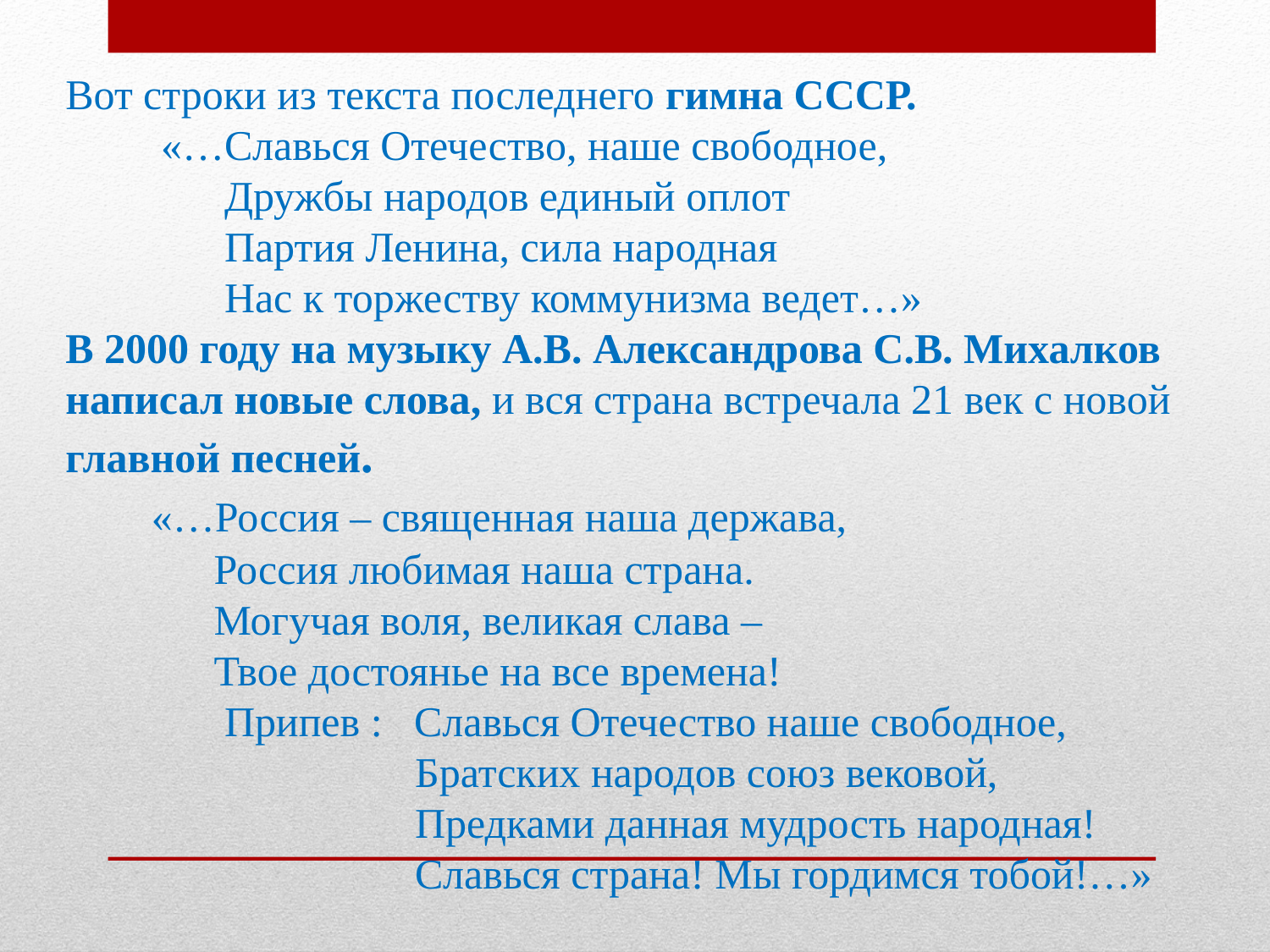

# Вот строки из текста последнего гимна СССР. «…Славься Отечество, наше свободное, Дружбы народов единый оплот Партия Ленина, сила народная Нас к торжеству коммунизма ведет…» В 2000 году на музыку А.В. Александрова С.В. Михалков написал новые слова, и вся страна встречала 21 век с новой главной песней. «…Россия – священная наша держава, Россия любимая наша страна. Могучая воля, великая слава – Твое достоянье на все времена! Припев :   Славься Отечество наше свободное, Братских народов союз вековой, Предками данная мудрость народная! Славься страна! Мы гордимся тобой!…»